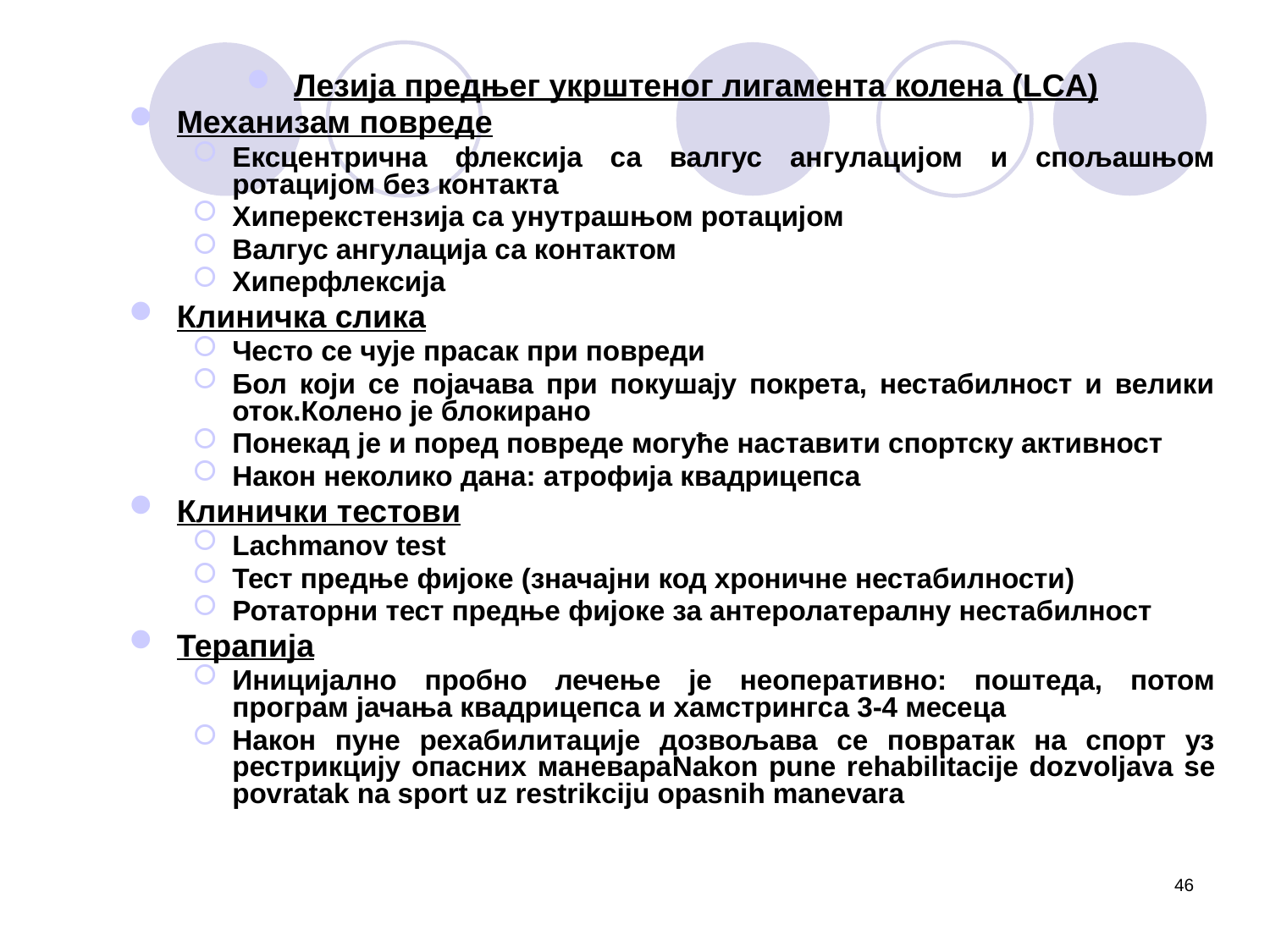

Лезија предњег укрштеног лигамента колена (LCA)
Механизам повреде
Ексцентрична флексија са валгус ангулацијом и спољашњом ротацијом без контакта
Хиперекстензија са унутрашњом ротацијом
Валгус ангулација са контактом
Хиперфлексија
Клиничка слика
Често се чује прасак при повреди
Бол који се појачава при покушају покрета, нестабилност и велики оток.Колено је блокирано
Понекад је и поред повреде могуће наставити спортску активност
Након неколико дана: атрофија квадрицепса
Клинички тестови
Lachmanov test
Тест предње фијоке (значајни код хроничне нестабилности)
Ротаторни тест предње фијоке за антеролатералну нестабилност
Терапија
Иницијално пробно лечење је неоперативно: поштеда, потом програм јачања квадрицепса и хамстрингса 3-4 месеца
Након пуне рехабилитације дозвољава се повратак на спорт уз рестрикцију опасних маневараNakon pune rehabilitacije dozvoljava se povratak na sport uz restrikciju opasnih manevara
46